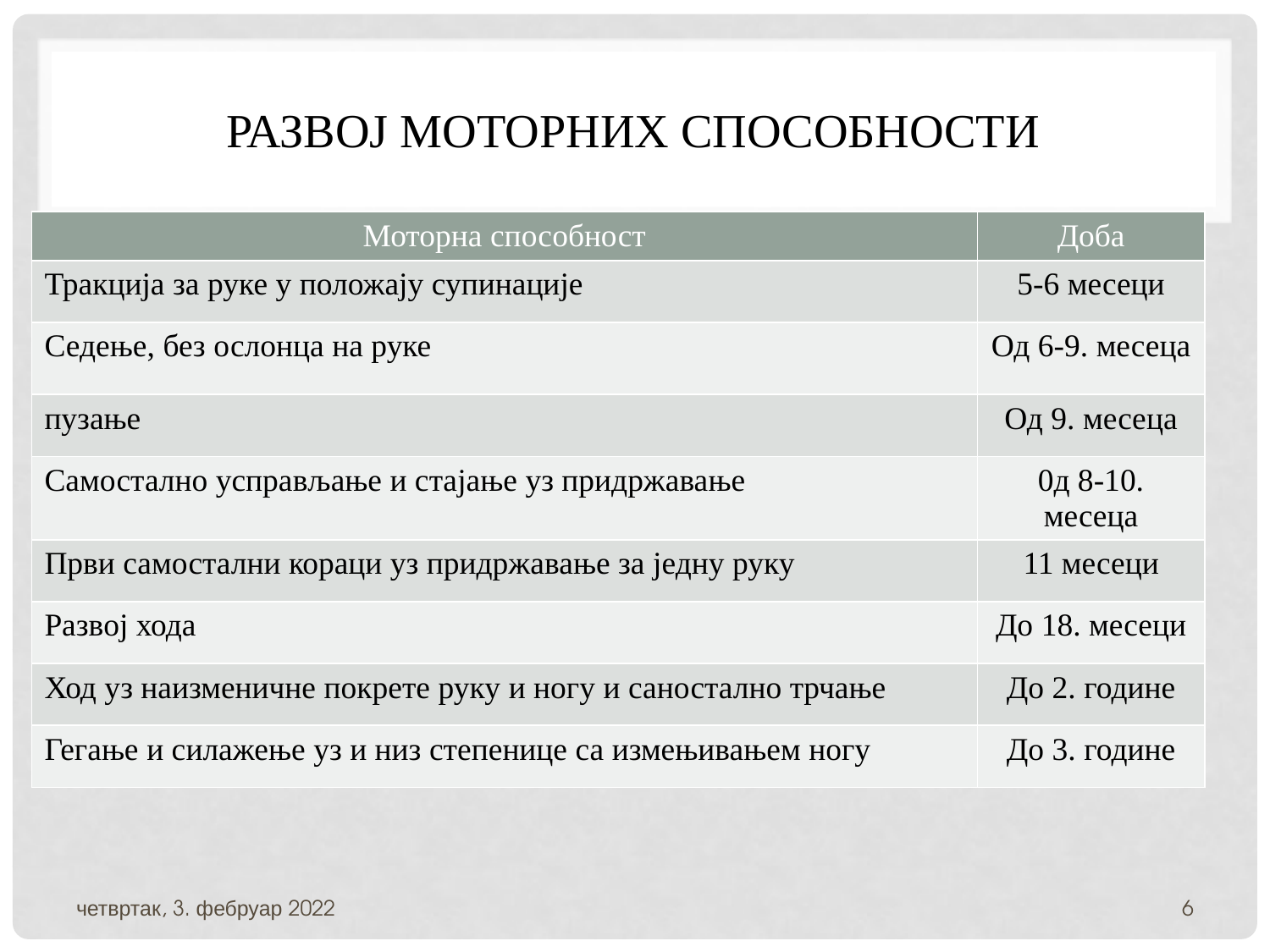

# Развој моторних способности
| Моторна способност | Доба |
| --- | --- |
| Тракција за руке у положају супинације | 5-6 месеци |
| Седење, без ослонца на руке | Од 6-9. месеца |
| пузање | Од 9. месеца |
| Самостално усправљање и стајање уз придржавање | 0д 8-10. месеца |
| Први самостални кораци уз придржавање за једну руку | 11 месеци |
| Развој хода | До 18. месеци |
| Ход уз наизменичне покрете руку и ногу и саностално трчање | До 2. године |
| Гегање и силажење уз и низ степенице са измењивањем ногу | До 3. године |
четвртак, 3. фебруар 2022
6